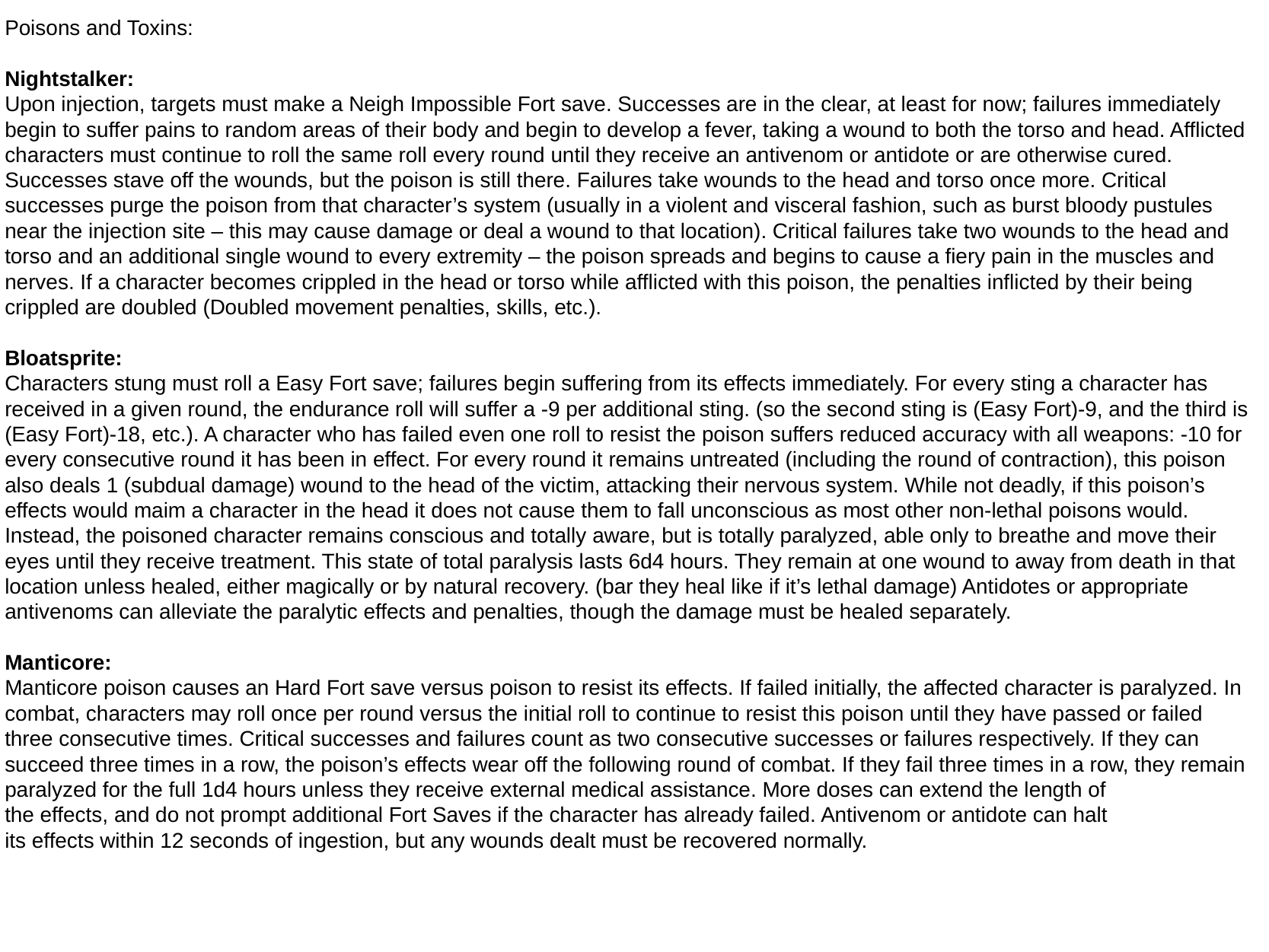

Poisons and Toxins:

Nightstalker:
Upon injection, targets must make a Neigh Impossible Fort save. Successes are in the clear, at least for now; failures immediately begin to suffer pains to random areas of their body and begin to develop a fever, taking a wound to both the torso and head. Afflicted characters must continue to roll the same roll every round until they receive an antivenom or antidote or are otherwise cured. Successes stave off the wounds, but the poison is still there. Failures take wounds to the head and torso once more. Critical successes purge the poison from that character’s system (usually in a violent and visceral fashion, such as burst bloody pustules near the injection site – this may cause damage or deal a wound to that location). Critical failures take two wounds to the head and torso and an additional single wound to every extremity – the poison spreads and begins to cause a fiery pain in the muscles and nerves. If a character becomes crippled in the head or torso while afflicted with this poison, the penalties inflicted by their being crippled are doubled (Doubled movement penalties, skills, etc.).

Bloatsprite:
Characters stung must roll a Easy Fort save; failures begin suffering from its effects immediately. For every sting a character has received in a given round, the endurance roll will suffer a -9 per additional sting. (so the second sting is (Easy Fort)-9, and the third is (Easy Fort)-18, etc.). A character who has failed even one roll to resist the poison suffers reduced accuracy with all weapons: -10 for every consecutive round it has been in effect. For every round it remains untreated (including the round of contraction), this poison also deals 1 (subdual damage) wound to the head of the victim, attacking their nervous system. While not deadly, if this poison’s effects would maim a character in the head it does not cause them to fall unconscious as most other non-lethal poisons would. Instead, the poisoned character remains conscious and totally aware, but is totally paralyzed, able only to breathe and move their eyes until they receive treatment. This state of total paralysis lasts 6d4 hours. They remain at one wound to away from death in that location unless healed, either magically or by natural recovery. (bar they heal like if it’s lethal damage) Antidotes or appropriate antivenoms can alleviate the paralytic effects and penalties, though the damage must be healed separately.

Manticore:
Manticore poison causes an Hard Fort save versus poison to resist its effects. If failed initially, the affected character is paralyzed. In combat, characters may roll once per round versus the initial roll to continue to resist this poison until they have passed or failed three consecutive times. Critical successes and failures count as two consecutive successes or failures respectively. If they can succeed three times in a row, the poison’s effects wear off the following round of combat. If they fail three times in a row, they remain paralyzed for the full 1d4 hours unless they receive external medical assistance. More doses can extend the length of
the effects, and do not prompt additional Fort Saves if the character has already failed. Antivenom or antidote can halt
its effects within 12 seconds of ingestion, but any wounds dealt must be recovered normally.